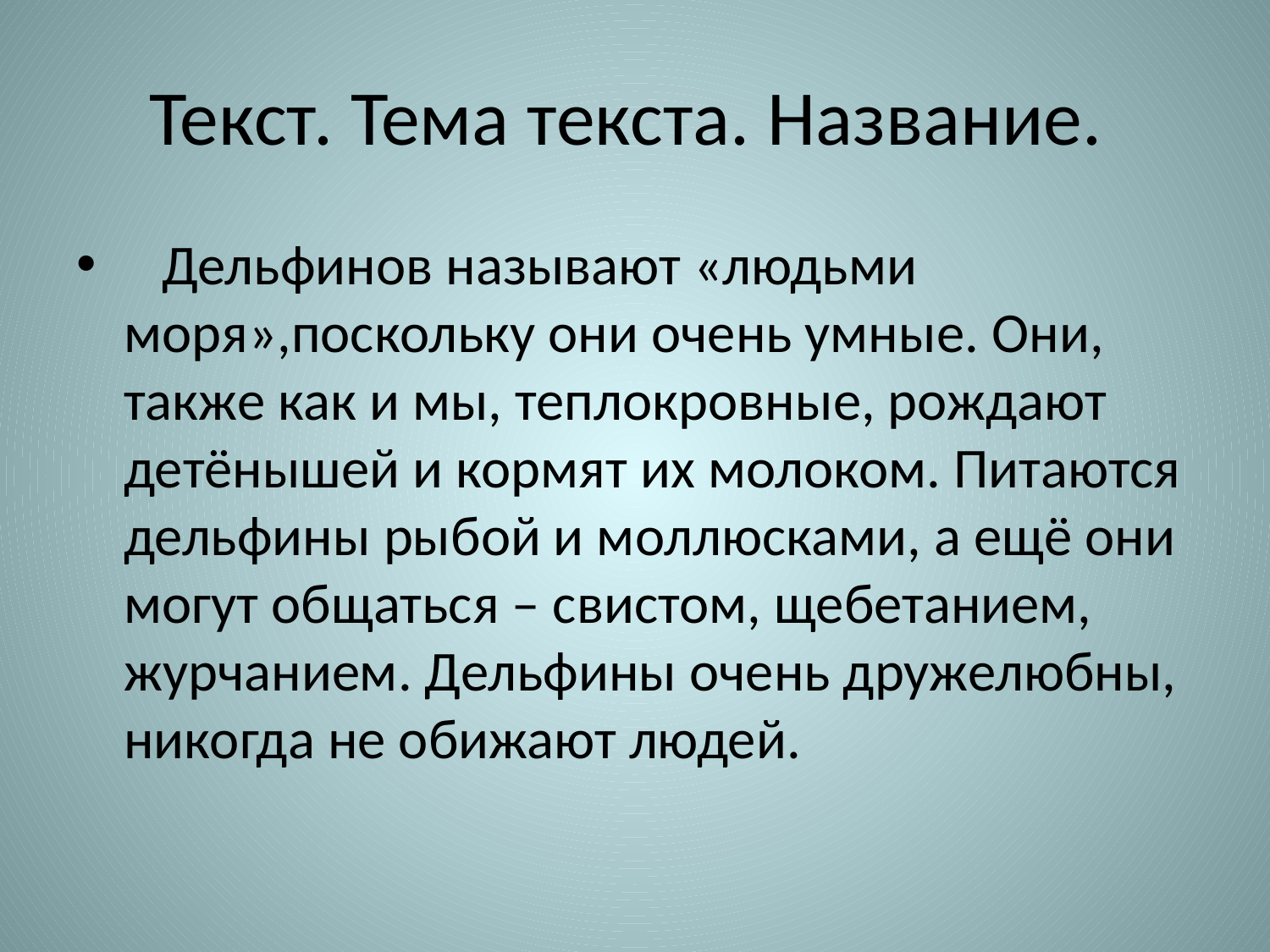

# Текст. Тема текста. Название.
   Дельфинов называют «людьми моря»,поскольку они очень умные. Они, также как и мы, теплокровные, рождают детёнышей и кормят их молоком. Питаются дельфины рыбой и моллюсками, а ещё они могут общаться – свистом, щебетанием, журчанием. Дельфины очень дружелюбны, никогда не обижают людей.